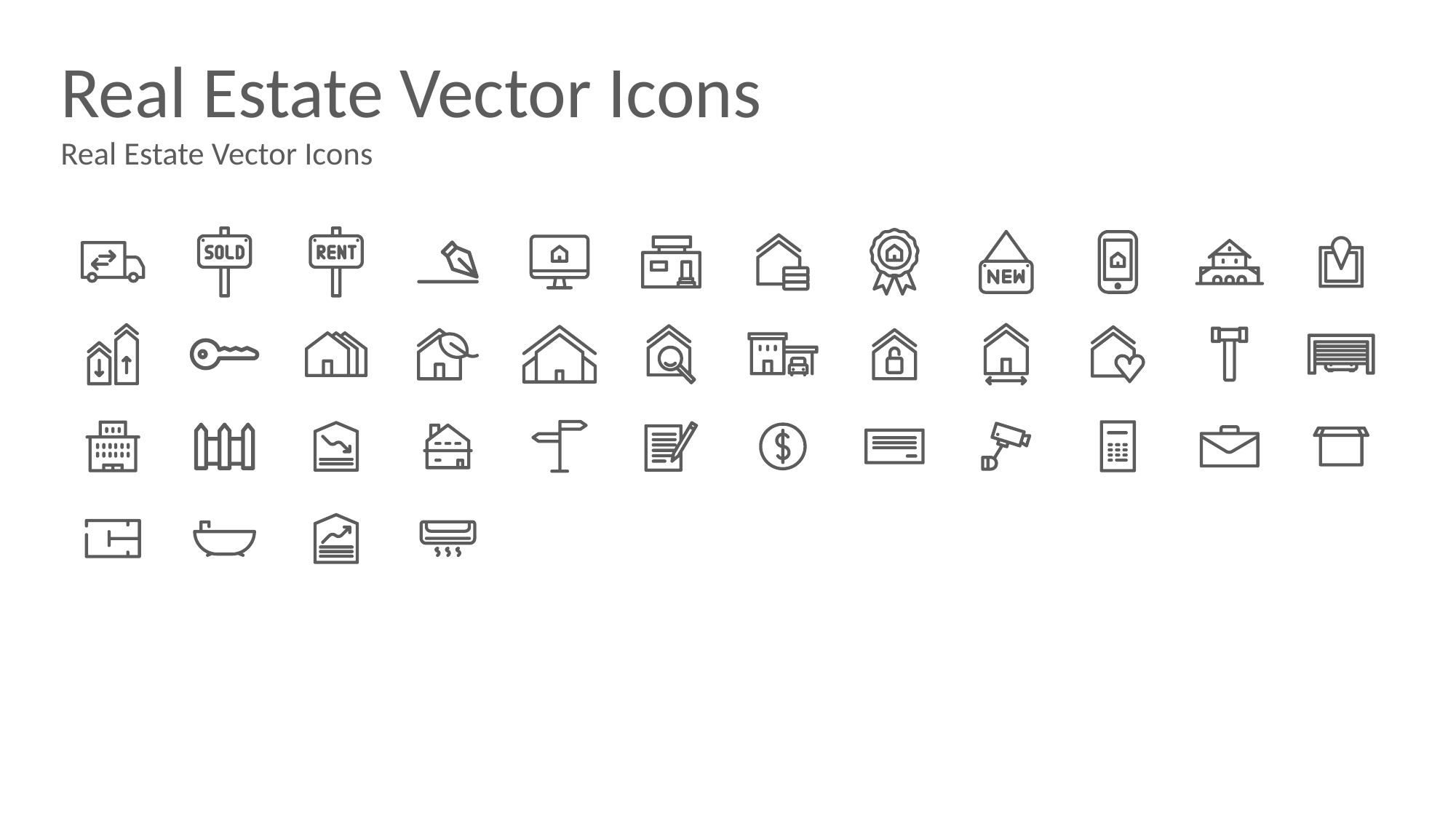

# Real Estate Vector Icons
Real Estate Vector Icons